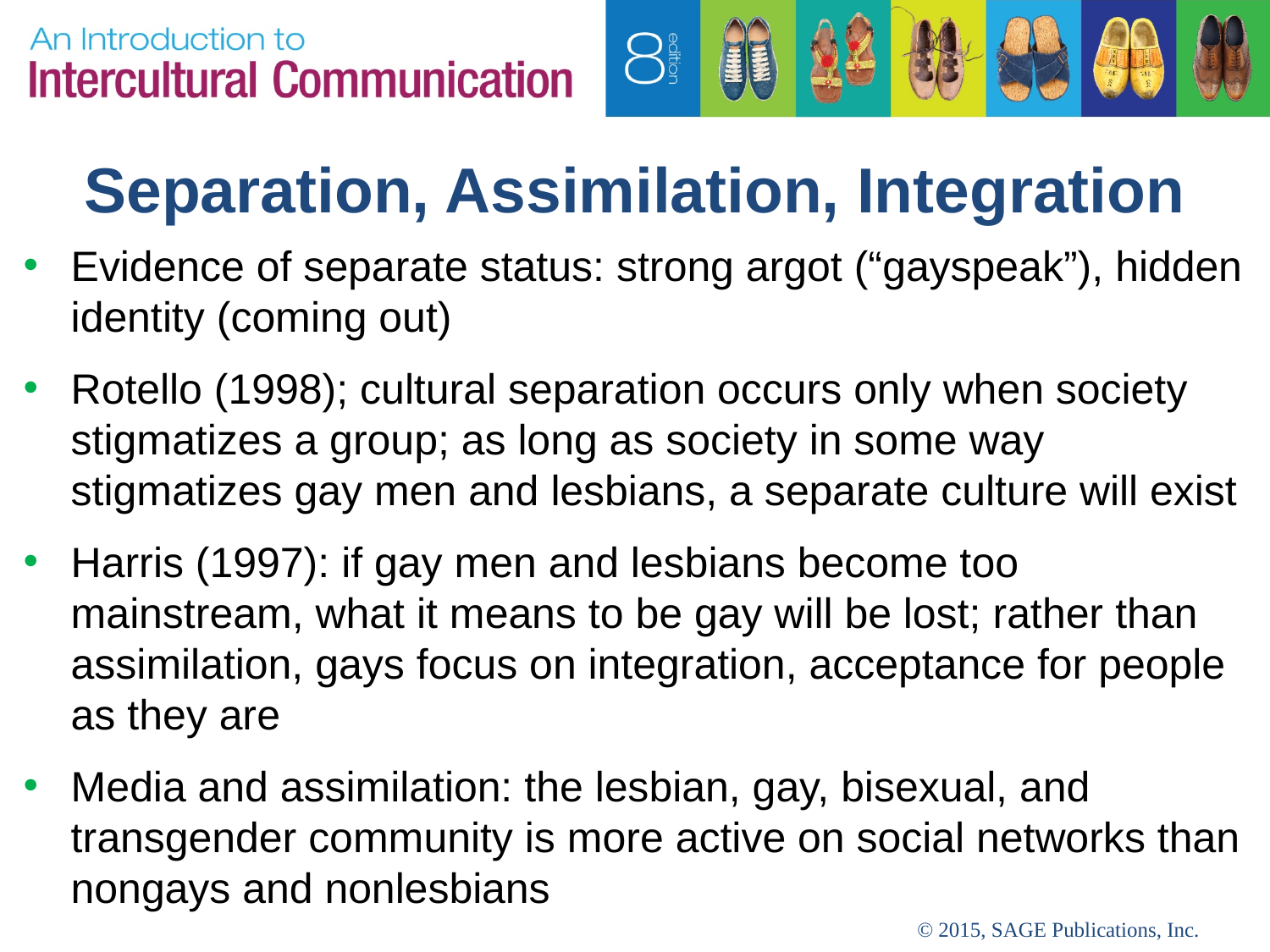

# Separation, Assimilation, Integration
Evidence of separate status: strong argot (“gayspeak”), hidden identity (coming out)
Rotello (1998); cultural separation occurs only when society stigmatizes a group; as long as society in some way stigmatizes gay men and lesbians, a separate culture will exist
Harris (1997): if gay men and lesbians become too mainstream, what it means to be gay will be lost; rather than assimilation, gays focus on integration, acceptance for people as they are
Media and assimilation: the lesbian, gay, bisexual, and transgender community is more active on social networks than nongays and nonlesbians

© 2015, SAGE Publications, Inc.